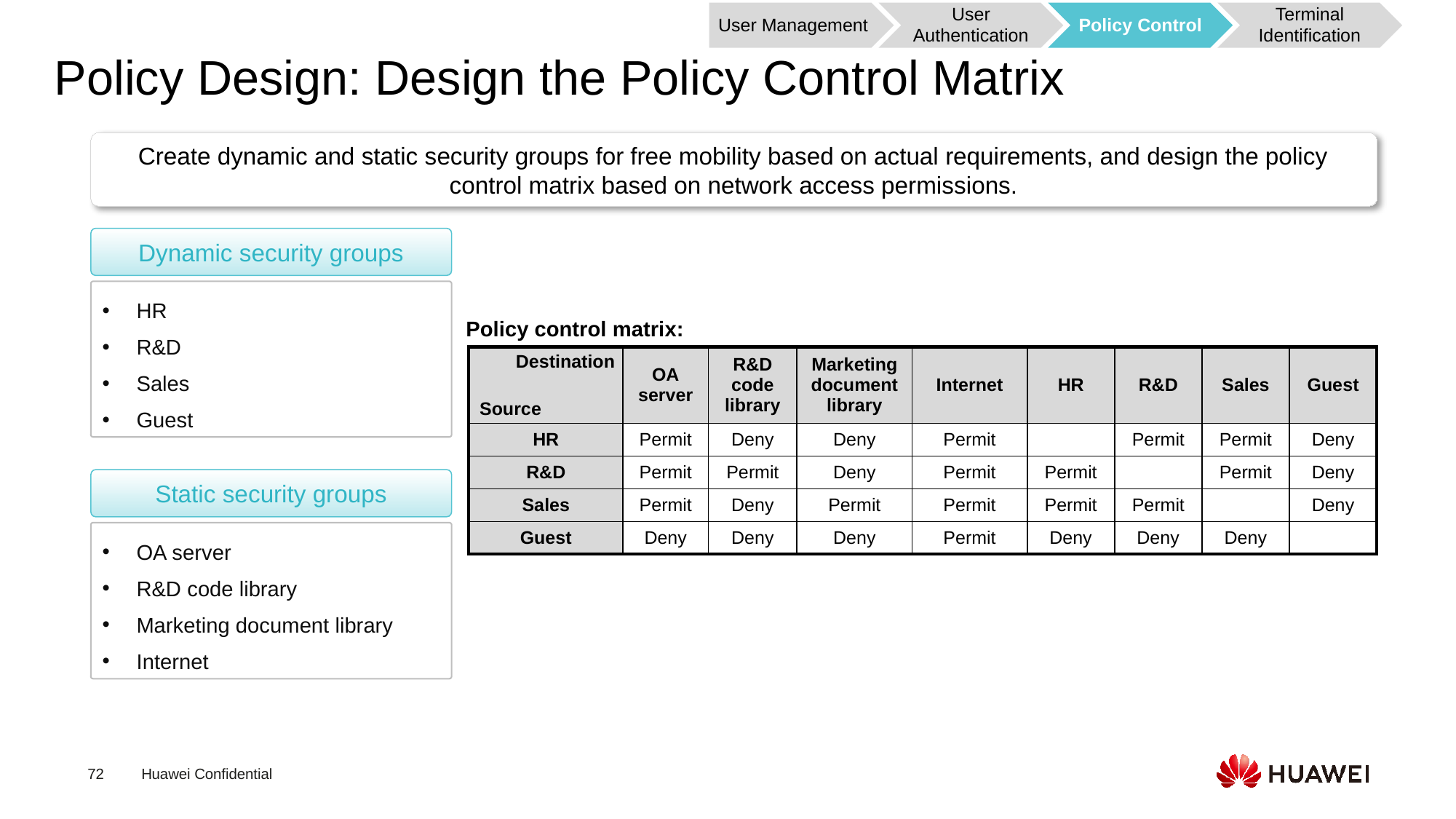

User Management
User Authentication
Policy Control
Terminal Identification
# Policy Design: Design the Policy Control Matrix
Create dynamic and static security groups for free mobility based on actual requirements, and design the policy control matrix based on network access permissions.
Dynamic security groups
HR
R&D
Sales
Guest
Policy control matrix:
Destination
|  | OA server | R&D code library | Marketing document library | Internet | HR | R&D | Sales | Guest |
| --- | --- | --- | --- | --- | --- | --- | --- | --- |
| HR | Permit | Deny | Deny | Permit |  | Permit | Permit | Deny |
| R&D | Permit | Permit | Deny | Permit | Permit |  | Permit | Deny |
| Sales | Permit | Deny | Permit | Permit | Permit | Permit |  | Deny |
| Guest | Deny | Deny | Deny | Permit | Deny | Deny | Deny |  |
Source
Static security groups
OA server
R&D code library
Marketing document library
Internet